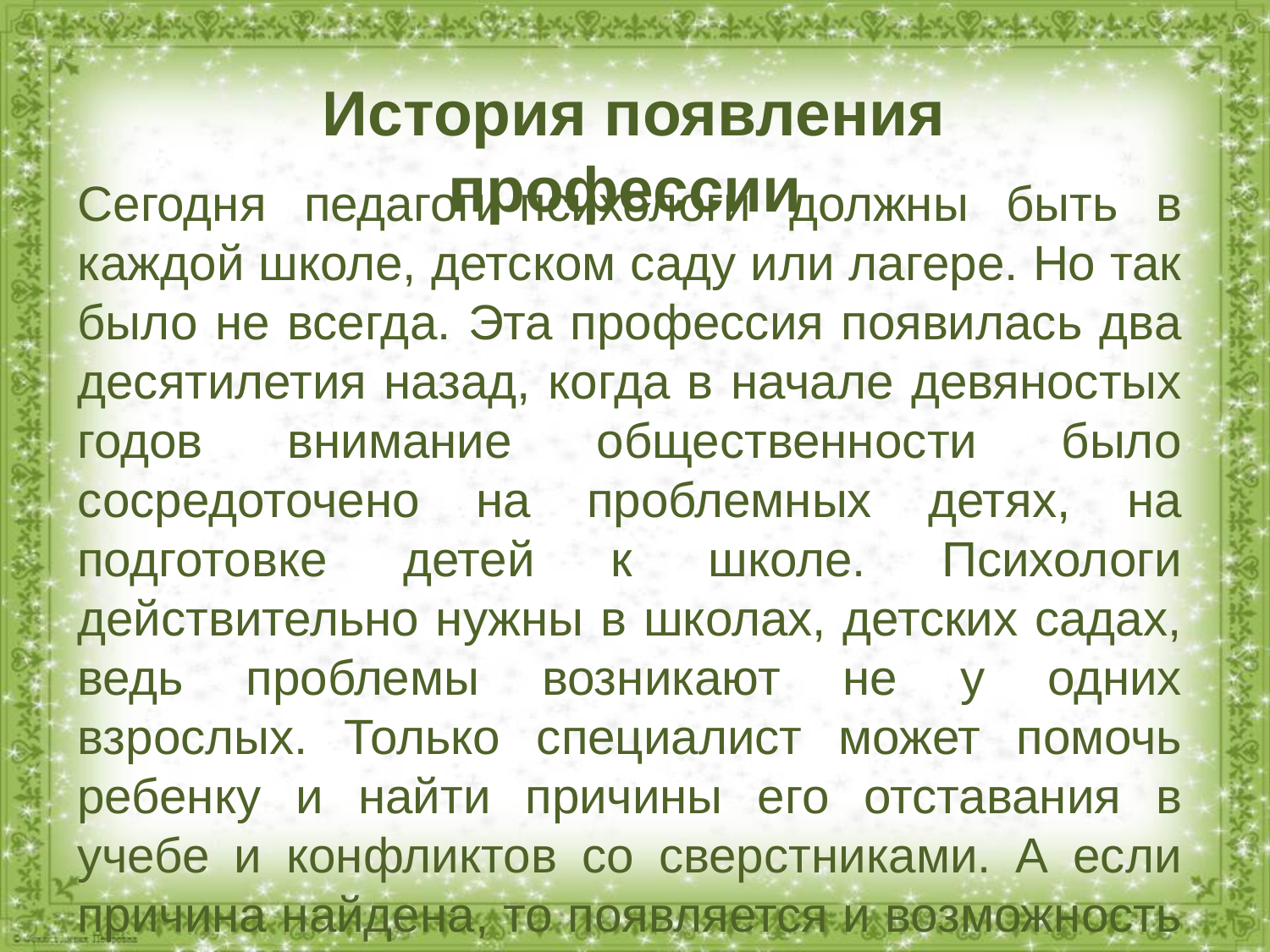

История появления профессии

Сегодня педагоги-психологи должны быть в каждой школе, детском саду или лагере. Но так было не всегда. Эта профессия появилась два десятилетия назад, когда в начале девяностых годов внимание общественности было сосредоточено на проблемных детях, на подготовке детей к школе. Психологи действительно нужны в школах, детских садах, ведь проблемы возникают не у одних взрослых. Только специалист может помочь ребенку и найти причины его отставания в учебе и конфликтов со сверстниками. А если причина найдена, то появляется и возможность ее устранения.